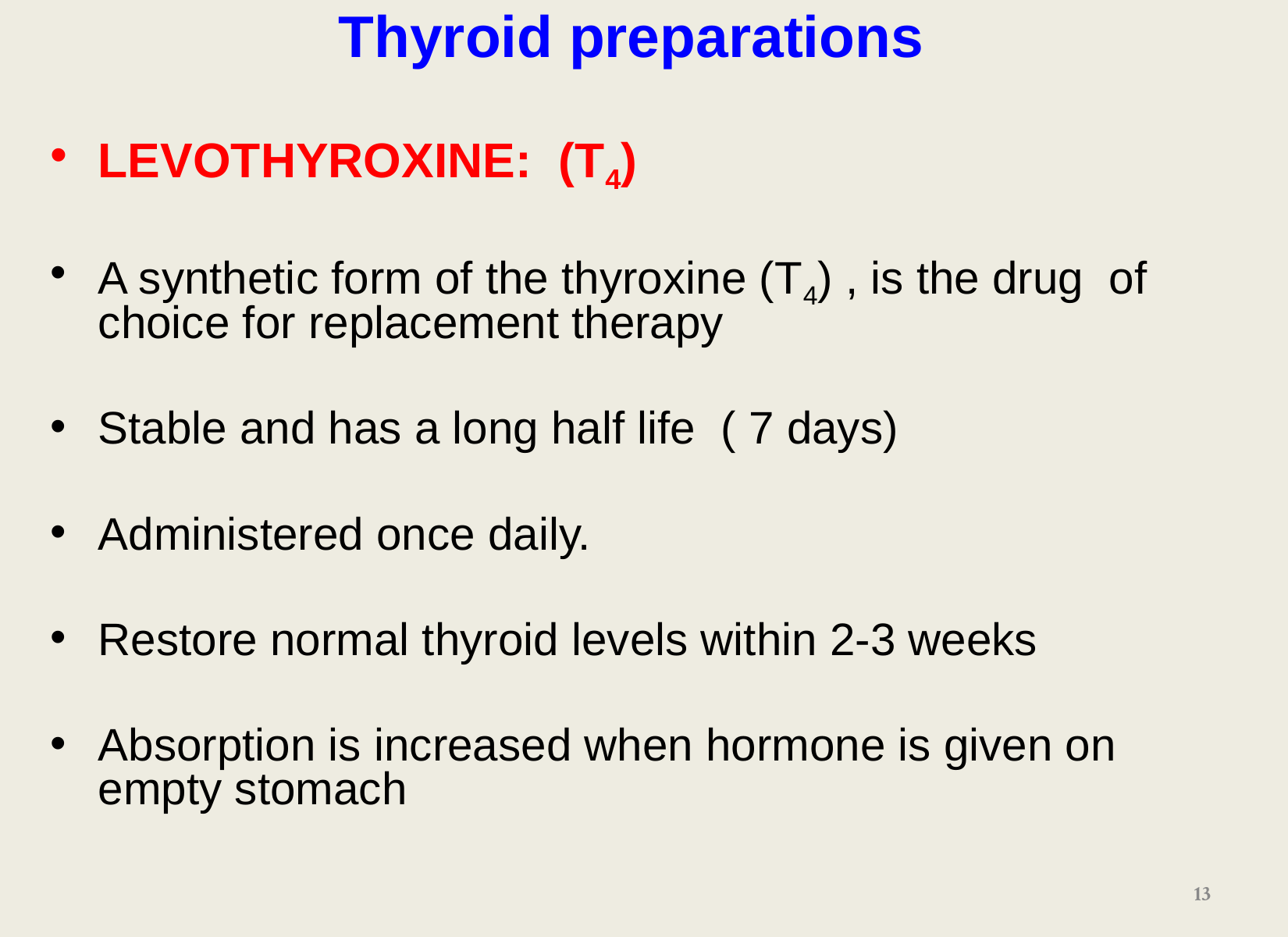

Thyroid preparations

LEVOTHYROXINE:  (T4)

A synthetic form of the thyroxine (T4) , is the drug  of choice for replacement therapy

Stable and has a long half life  ( 7 days)

Administered once daily.

Restore normal thyroid levels within 2-3 weeks

Absorption is increased when hormone is given on empty stomach
13